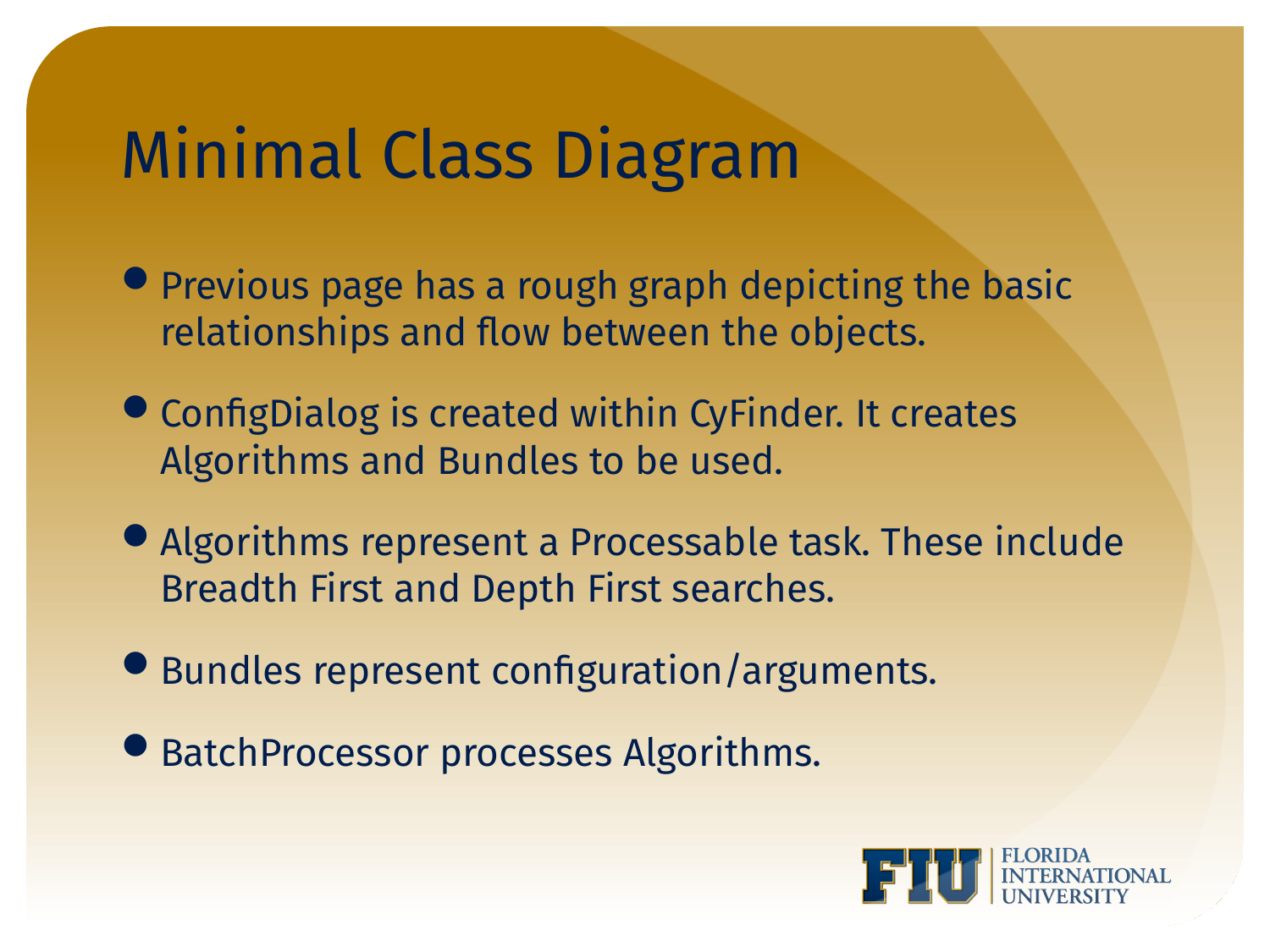

# Minimal Class Diagram
Previous page has a rough graph depicting the basic relationships and flow between the objects.
ConfigDialog is created within CyFinder. It creates Algorithms and Bundles to be used.
Algorithms represent a Processable task. These include Breadth First and Depth First searches.
Bundles represent configuration/arguments.
BatchProcessor processes Algorithms.